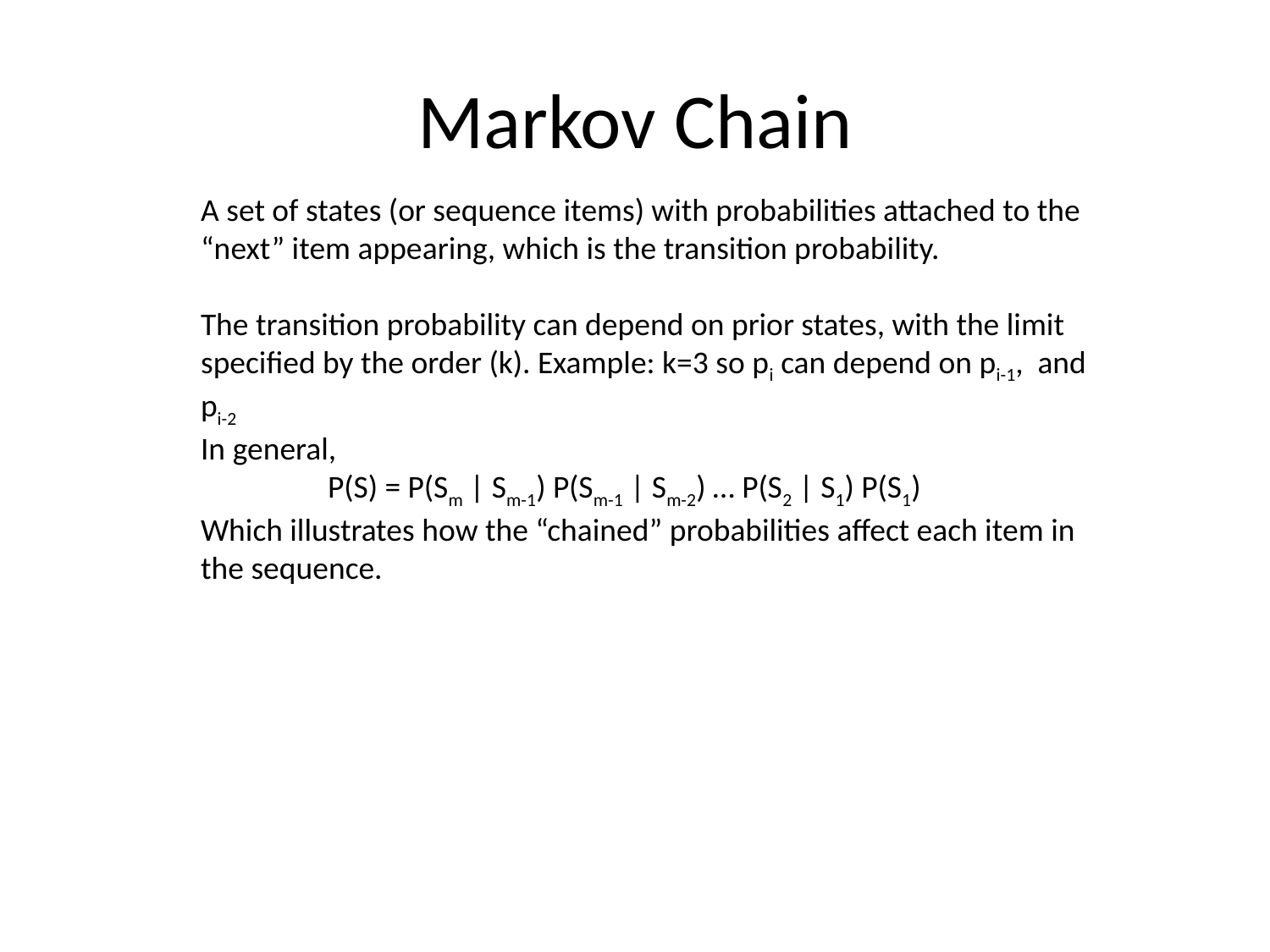

# Markov Chain
A set of states (or sequence items) with probabilities attached to the “next” item appearing, which is the transition probability.

The transition probability can depend on prior states, with the limit specified by the order (k). Example: k=3 so pi can depend on pi-1,  and pi-2
In general,
	P(S) = P(Sm | Sm-1) P(Sm-1 | Sm-2) … P(S2 | S1) P(S1)
Which illustrates how the “chained” probabilities affect each item in the sequence.